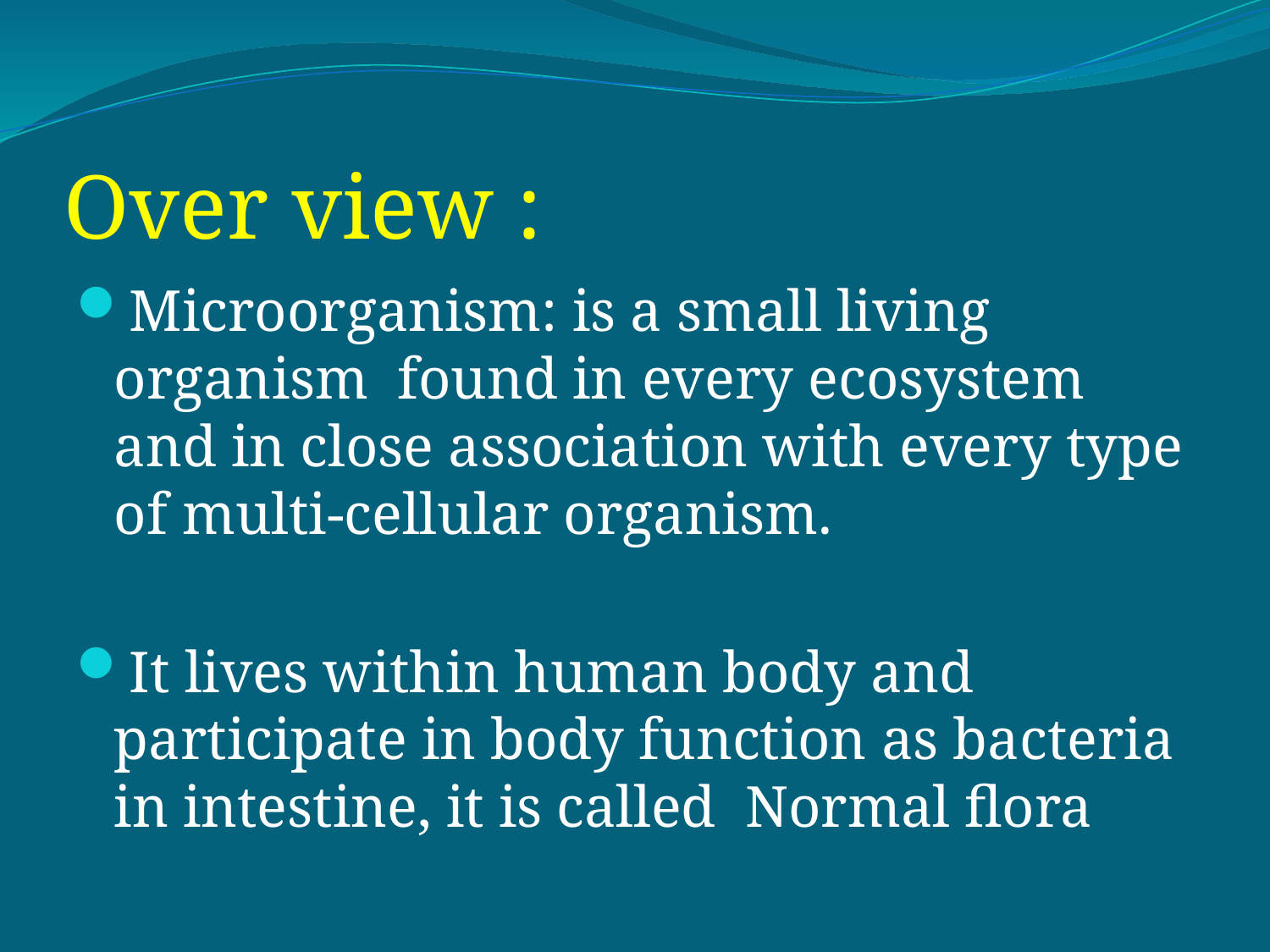

# Over view :
Microorganism: is a small living organism  found in every ecosystem and in close association with every type of multi-cellular organism.

It lives within human body and participate in body function as bacteria in intestine, it is called  Normal flora